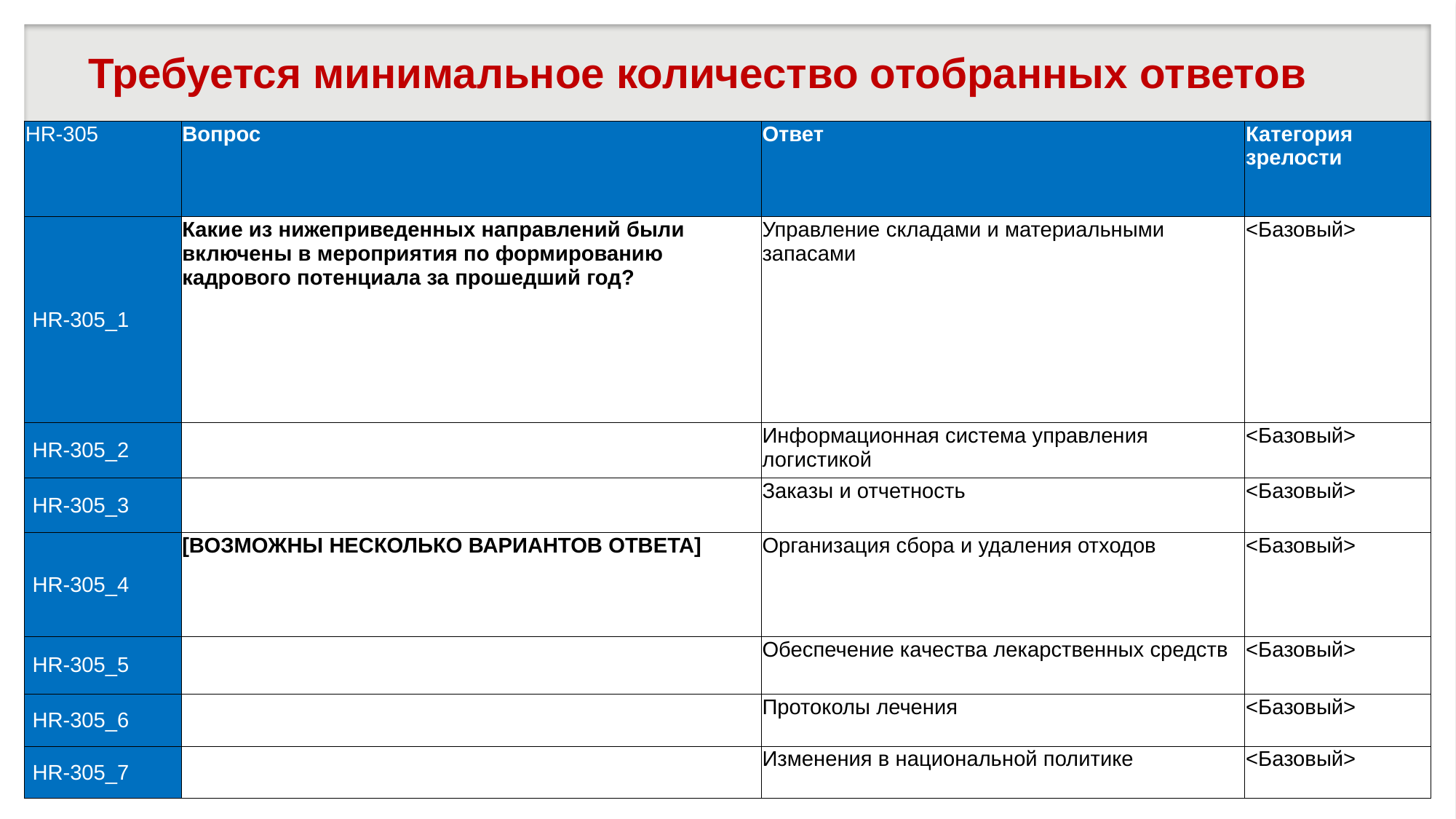

# Требуется минимальное количество отобранных ответов
| HR-305 | Вопрос | Ответ | Категория зрелости |
| --- | --- | --- | --- |
| HR-305\_1 | Какие из нижеприведенных направлений были включены в мероприятия по формированию кадрового потенциала за прошедший год? | Управление складами и материальными запасами | <Базовый> |
| HR-305\_2 |  | Информационная система управления логистикой | <Базовый> |
| HR-305\_3 |  | Заказы и отчетность | <Базовый> |
| HR-305\_4 | [ВОЗМОЖНЫ НЕСКОЛЬКО ВАРИАНТОВ ОТВЕТА] | Организация сбора и удаления отходов | <Базовый> |
| HR-305\_5 |  | Обеспечение качества лекарственных средств | <Базовый> |
| HR-305\_6 |  | Протоколы лечения | <Базовый> |
| HR-305\_7 |  | Изменения в национальной политике | <Базовый> |
9